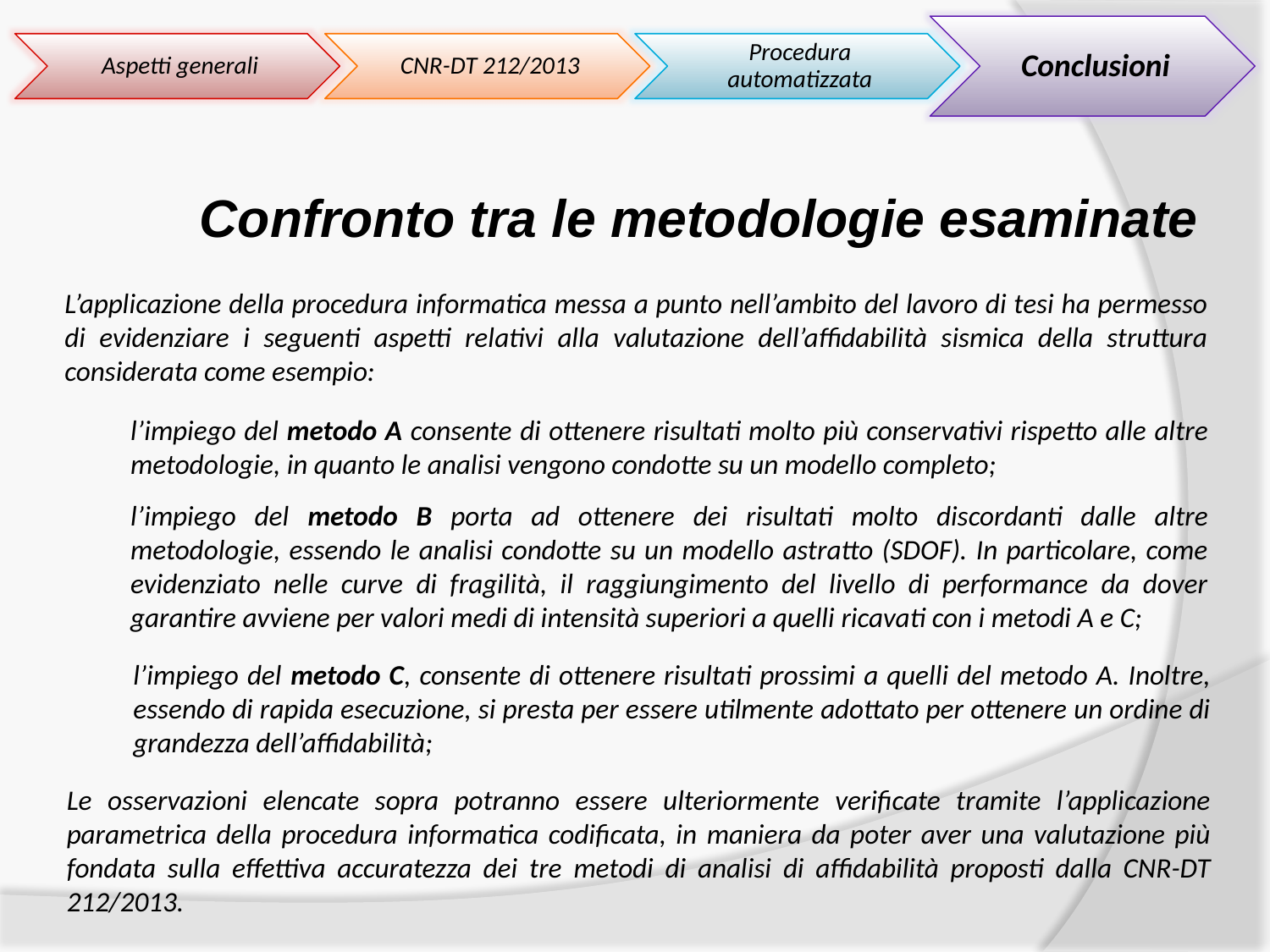

Aspetti generali
CNR-DT 212/2013
Procedura automatizzata
Conclusioni
# Confronto tra le metodologie esaminate
L’applicazione della procedura informatica messa a punto nell’ambito del lavoro di tesi ha permesso di evidenziare i seguenti aspetti relativi alla valutazione dell’affidabilità sismica della struttura considerata come esempio:
l’impiego del metodo A consente di ottenere risultati molto più conservativi rispetto alle altre metodologie, in quanto le analisi vengono condotte su un modello completo;
l’impiego del metodo B porta ad ottenere dei risultati molto discordanti dalle altre metodologie, essendo le analisi condotte su un modello astratto (SDOF). In particolare, come evidenziato nelle curve di fragilità, il raggiungimento del livello di performance da dover garantire avviene per valori medi di intensità superiori a quelli ricavati con i metodi A e C;
l’impiego del metodo C, consente di ottenere risultati prossimi a quelli del metodo A. Inoltre, essendo di rapida esecuzione, si presta per essere utilmente adottato per ottenere un ordine di grandezza dell’affidabilità;
Le osservazioni elencate sopra potranno essere ulteriormente verificate tramite l’applicazione parametrica della procedura informatica codificata, in maniera da poter aver una valutazione più fondata sulla effettiva accuratezza dei tre metodi di analisi di affidabilità proposti dalla CNR-DT 212/2013.